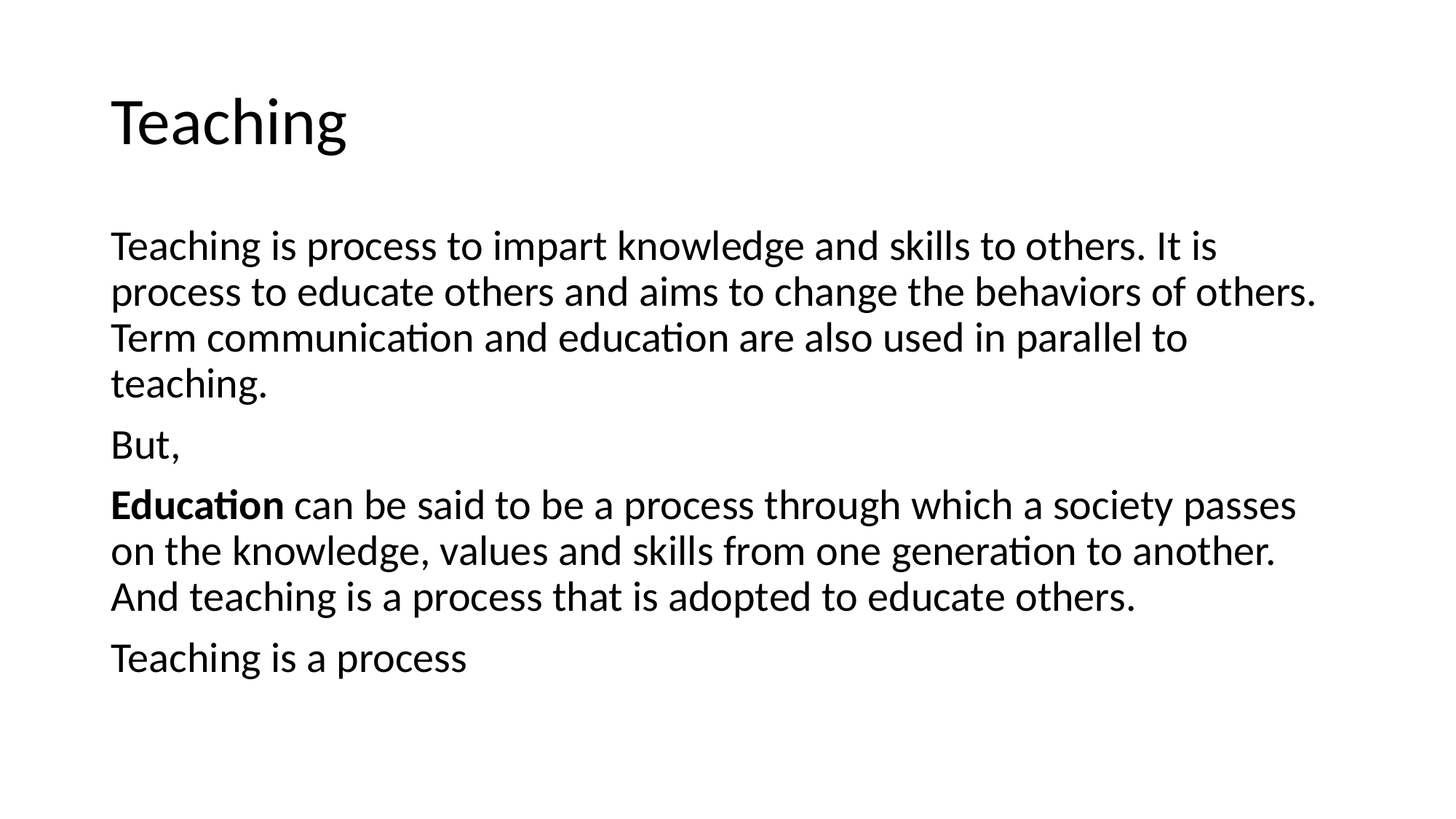

# Teaching
Teaching is process to impart knowledge and skills to others. It is process to educate others and aims to change the behaviors of others. Term communication and education are also used in parallel to teaching.
But,
Education can be said to be a process through which a society passes on the knowledge, values and skills from one generation to another. And teaching is a process that is adopted to educate others.
Teaching is a process